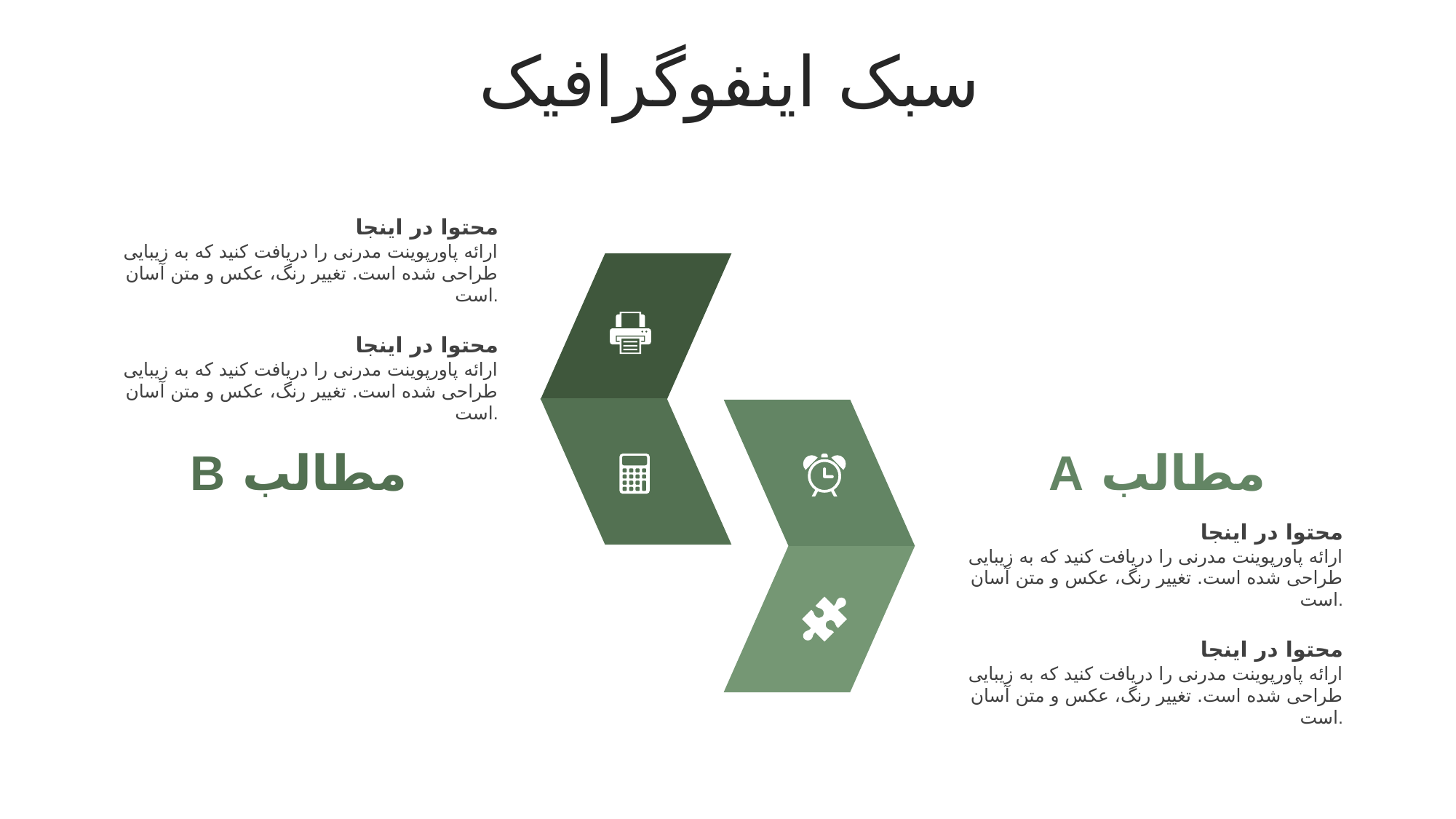

سبک اینفوگرافیک
محتوا در اینجا
ارائه پاورپوینت مدرنی را دریافت کنید که به زیبایی طراحی شده است. تغییر رنگ، عکس و متن آسان است.

محتوا در اینجا
ارائه پاورپوینت مدرنی را دریافت کنید که به زیبایی طراحی شده است. تغییر رنگ، عکس و متن آسان است.
مطالب B
مطالب A

محتوا در اینجا
ارائه پاورپوینت مدرنی را دریافت کنید که به زیبایی طراحی شده است. تغییر رنگ، عکس و متن آسان است.

محتوا در اینجا
ارائه پاورپوینت مدرنی را دریافت کنید که به زیبایی طراحی شده است. تغییر رنگ، عکس و متن آسان است.